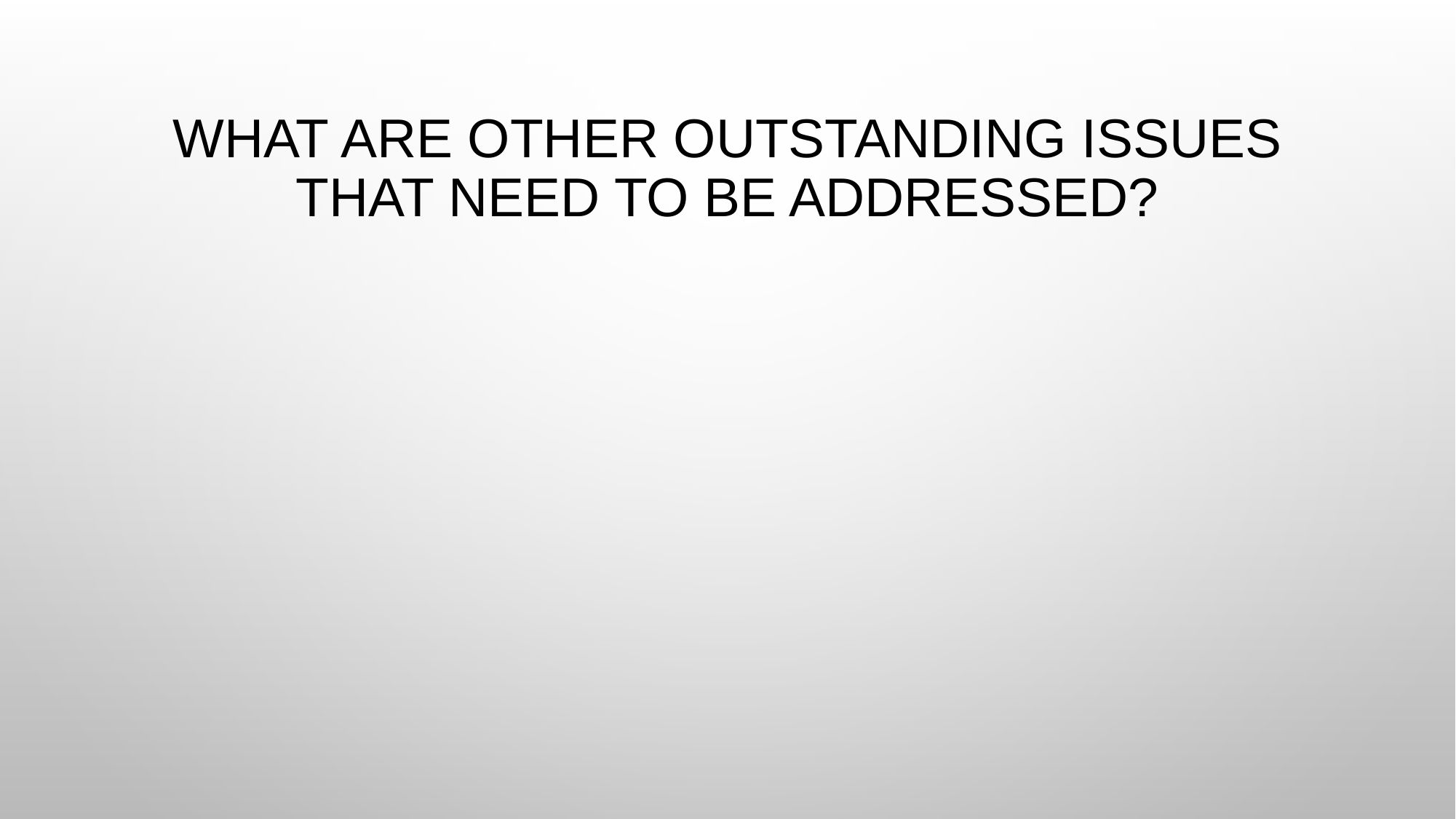

# What are other outstanding issues that need to be addressed?